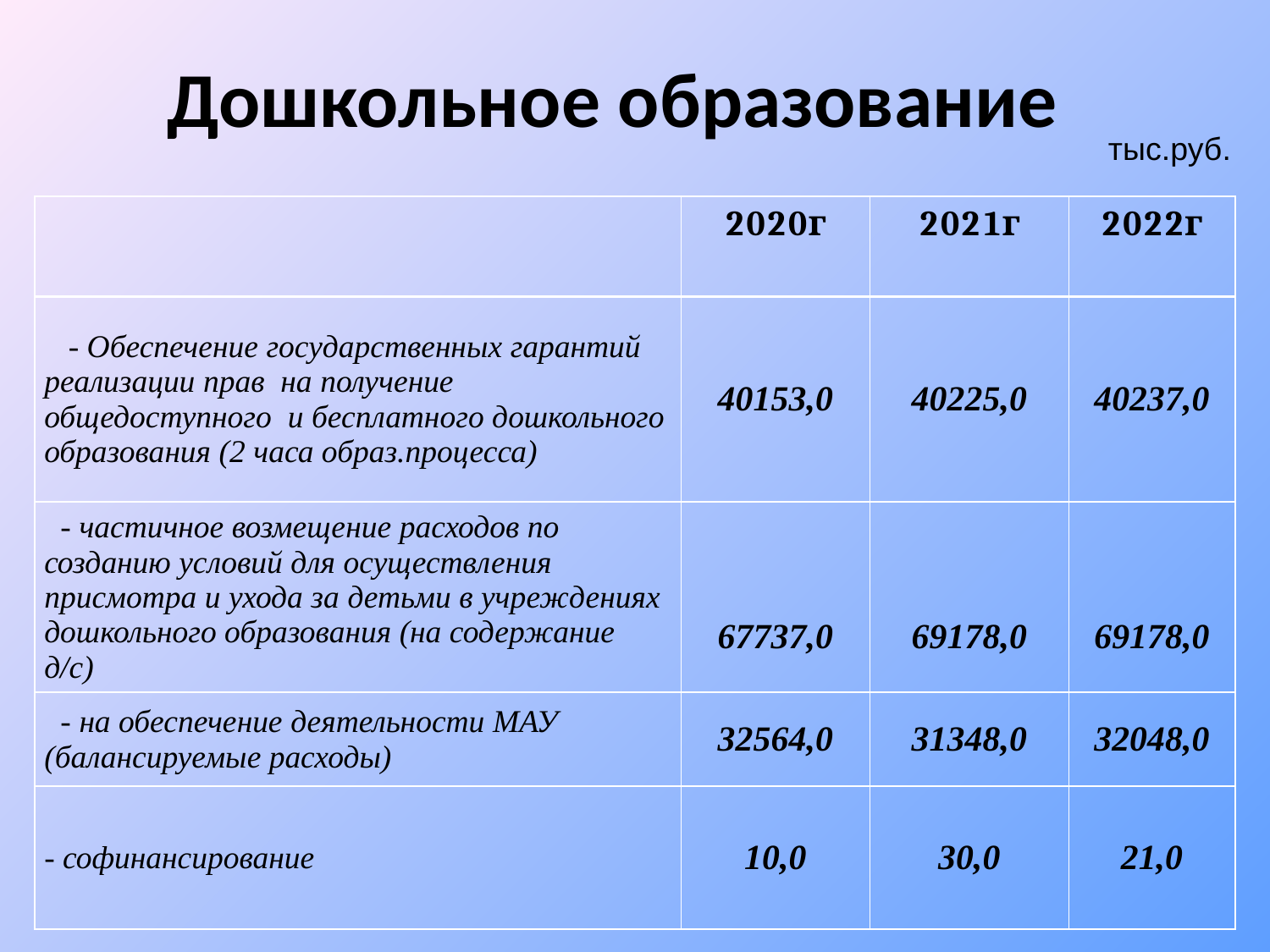

# Дошкольное образование
тыс.руб.
|  | 2020г | 2021г | 2022г |
| --- | --- | --- | --- |
| - Обеспечение государственных гарантий реализации прав на получение общедоступного и бесплатного дошкольного образования (2 часа образ.процесса) | 40153,0 | 40225,0 | 40237,0 |
| - частичное возмещение расходов по созданию условий для осуществления присмотра и ухода за детьми в учреждениях дошкольного образования (на содержание д/с) | 67737,0 | 69178,0 | 69178,0 |
| - на обеспечение деятельности МАУ (балансируемые расходы) | 32564,0 | 31348,0 | 32048,0 |
| - софинансирование | 10,0 | 30,0 | 21,0 |